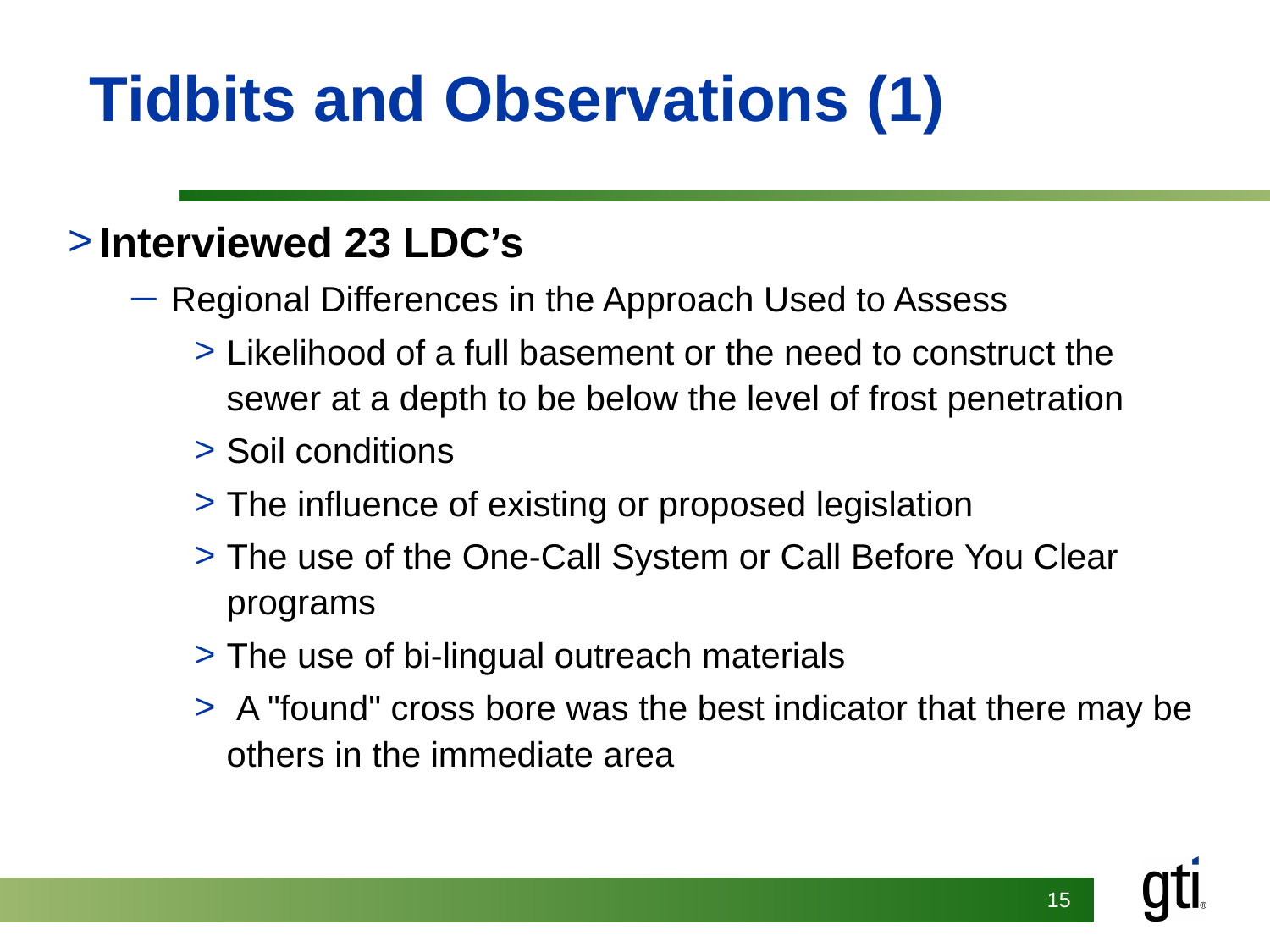

# Tidbits and Observations (1)
Interviewed 23 LDC’s
Regional Differences in the Approach Used to Assess
Likelihood of a full basement or the need to construct the sewer at a depth to be below the level of frost penetration
Soil conditions
The influence of existing or proposed legislation
The use of the One-Call System or Call Before You Clear programs
The use of bi-lingual outreach materials
 A "found" cross bore was the best indicator that there may be others in the immediate area